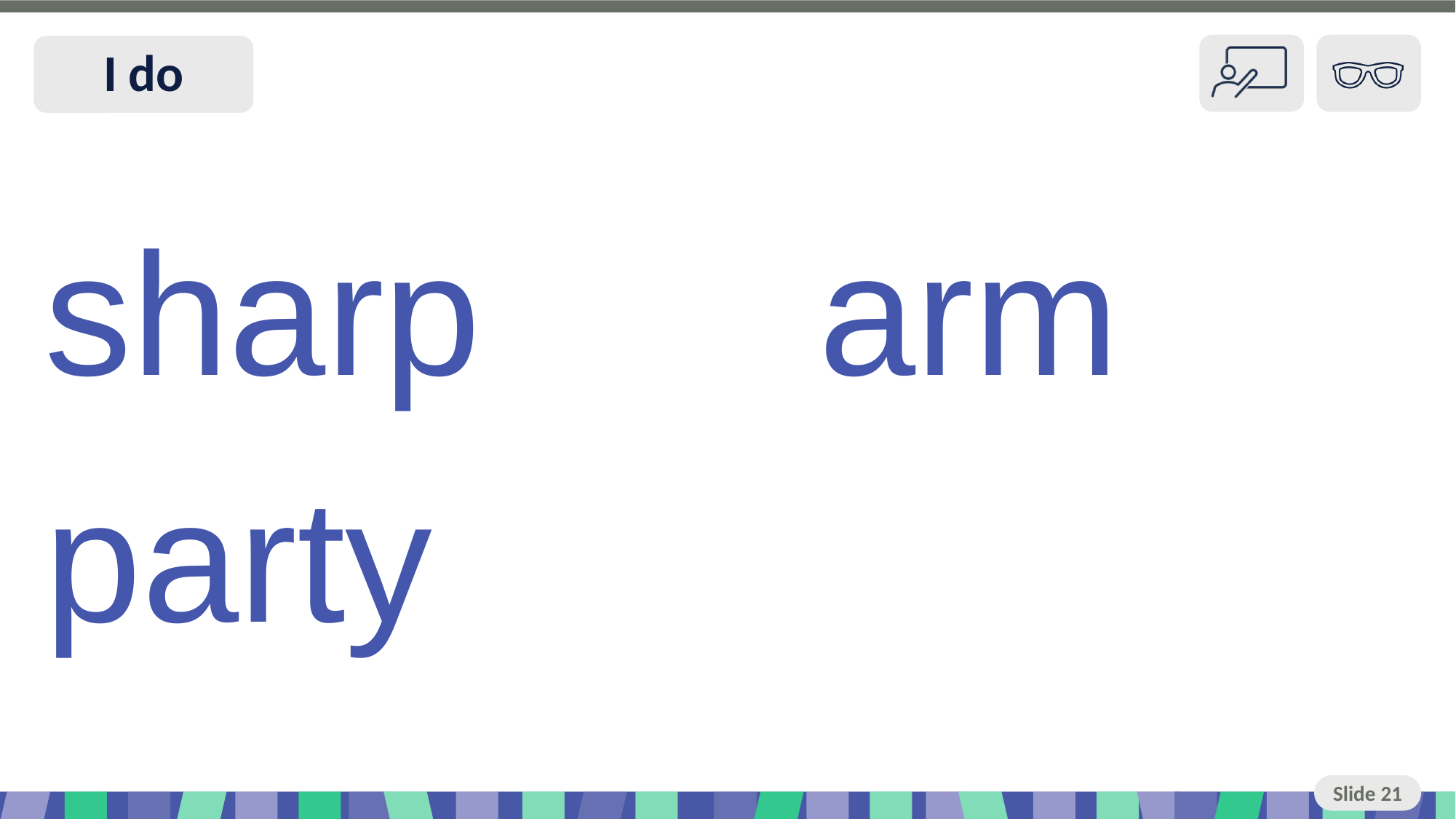

Slide 21 I do
sharp       arm
party